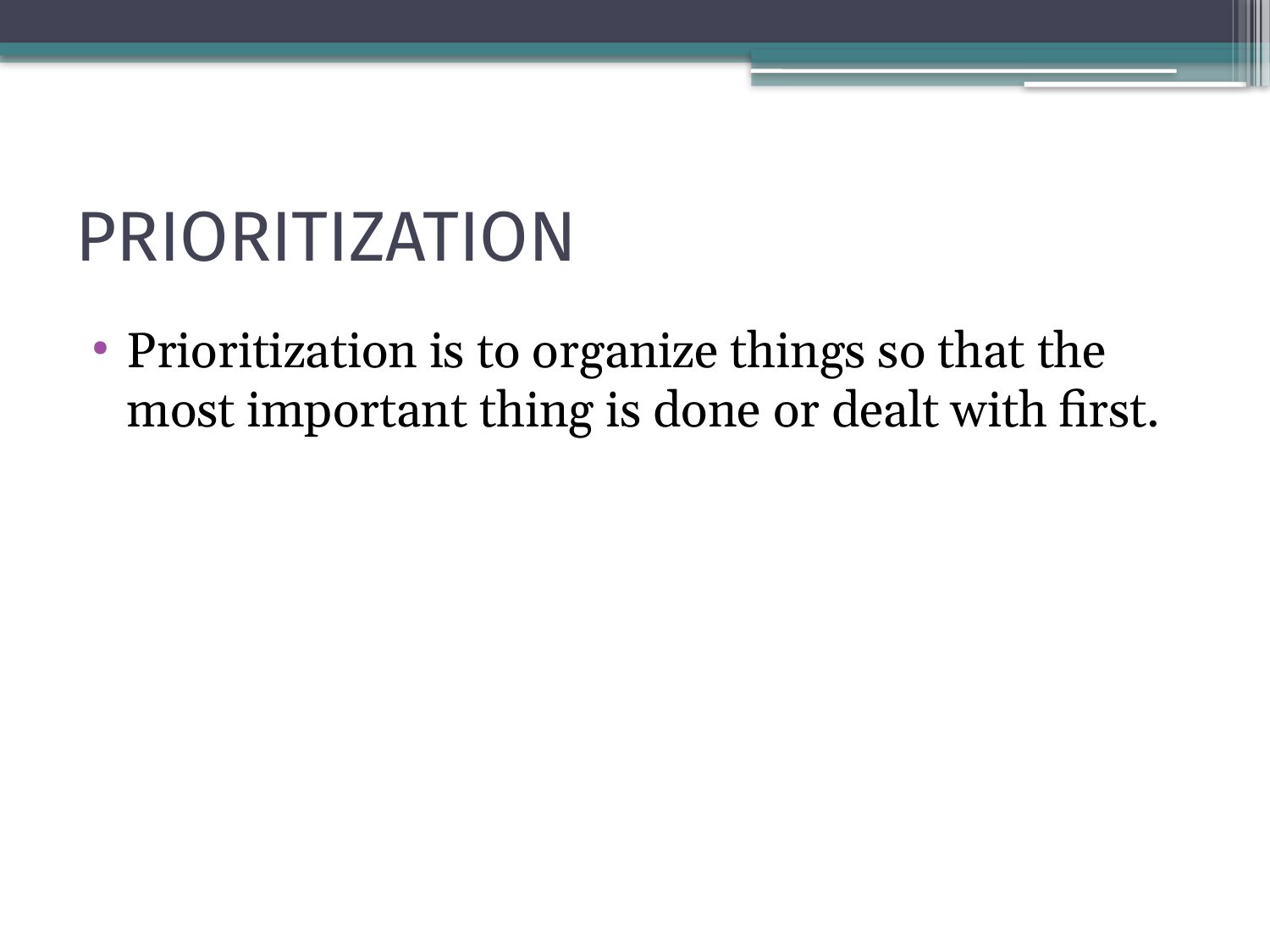

# PRIORITIZATION
Prioritization is to organize things so that the most important thing is done or dealt with first.